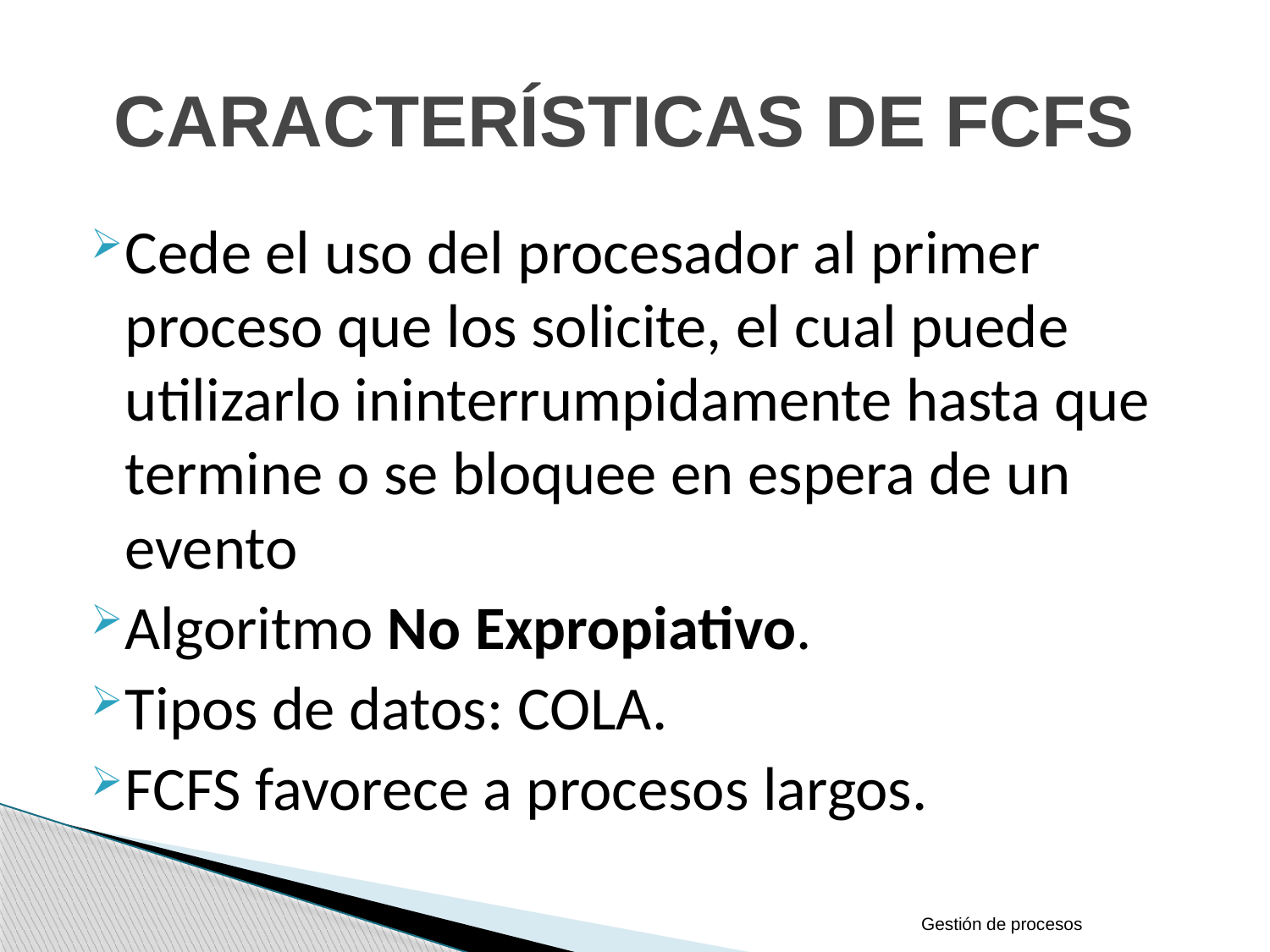

# CARACTERÍSTICAS DE FCFS
Cede el uso del procesador al primer proceso que los solicite, el cual puede utilizarlo ininterrumpidamente hasta que termine o se bloquee en espera de un evento
Algoritmo No Expropiativo.
Tipos de datos: COLA.
FCFS favorece a procesos largos.

Gestión de procesos
4